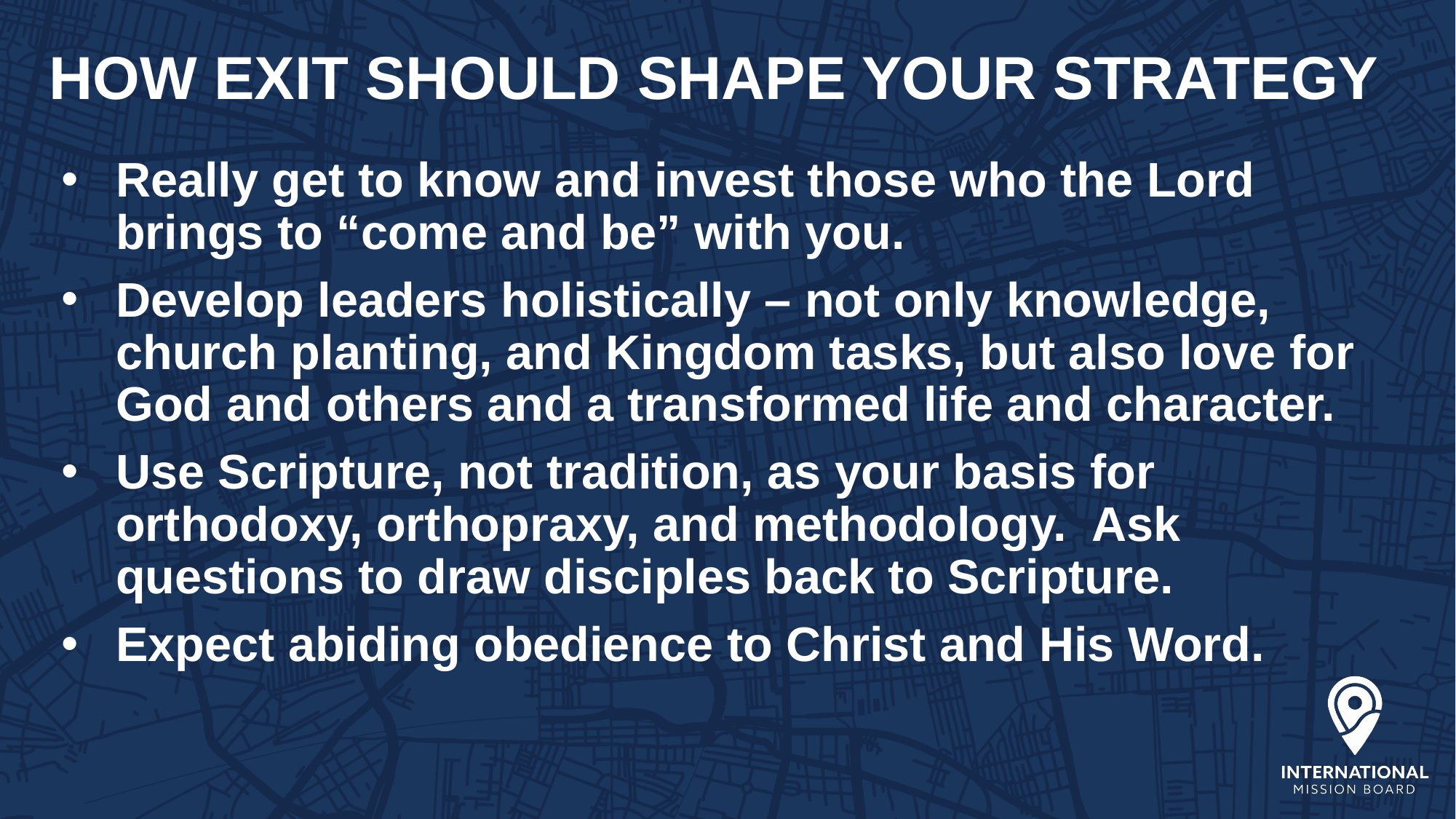

# HOW EXIT SHOULD SHAPE YOUR STRATEGY
Really get to know and invest those who the Lord brings to “come and be” with you.
Develop leaders holistically – not only knowledge, church planting, and Kingdom tasks, but also love for God and others and a transformed life and character.
Use Scripture, not tradition, as your basis for orthodoxy, orthopraxy, and methodology.  Ask questions to draw disciples back to Scripture.
Expect abiding obedience to Christ and His Word.